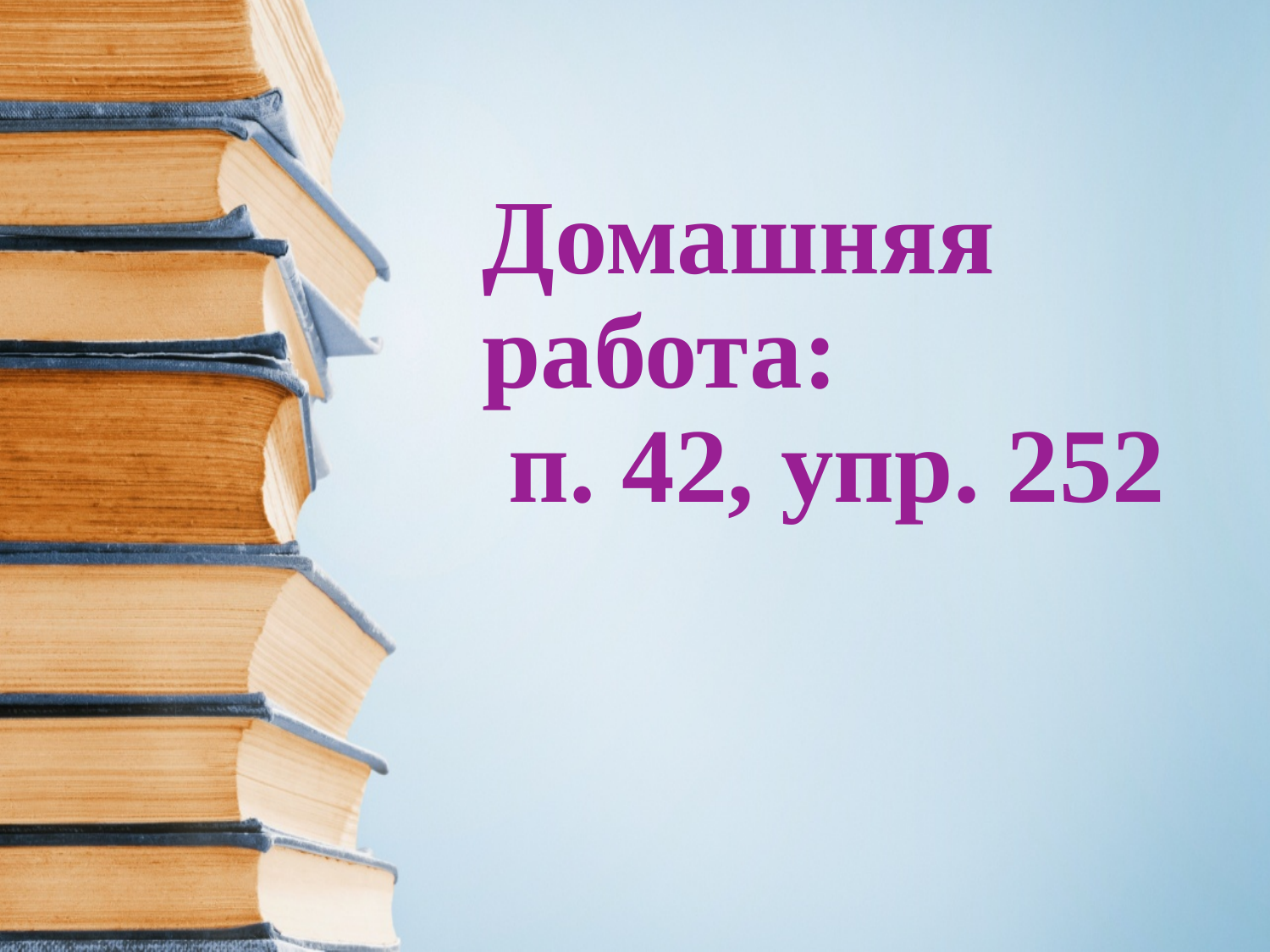

# Домашняя работа: п. 42, упр. 252